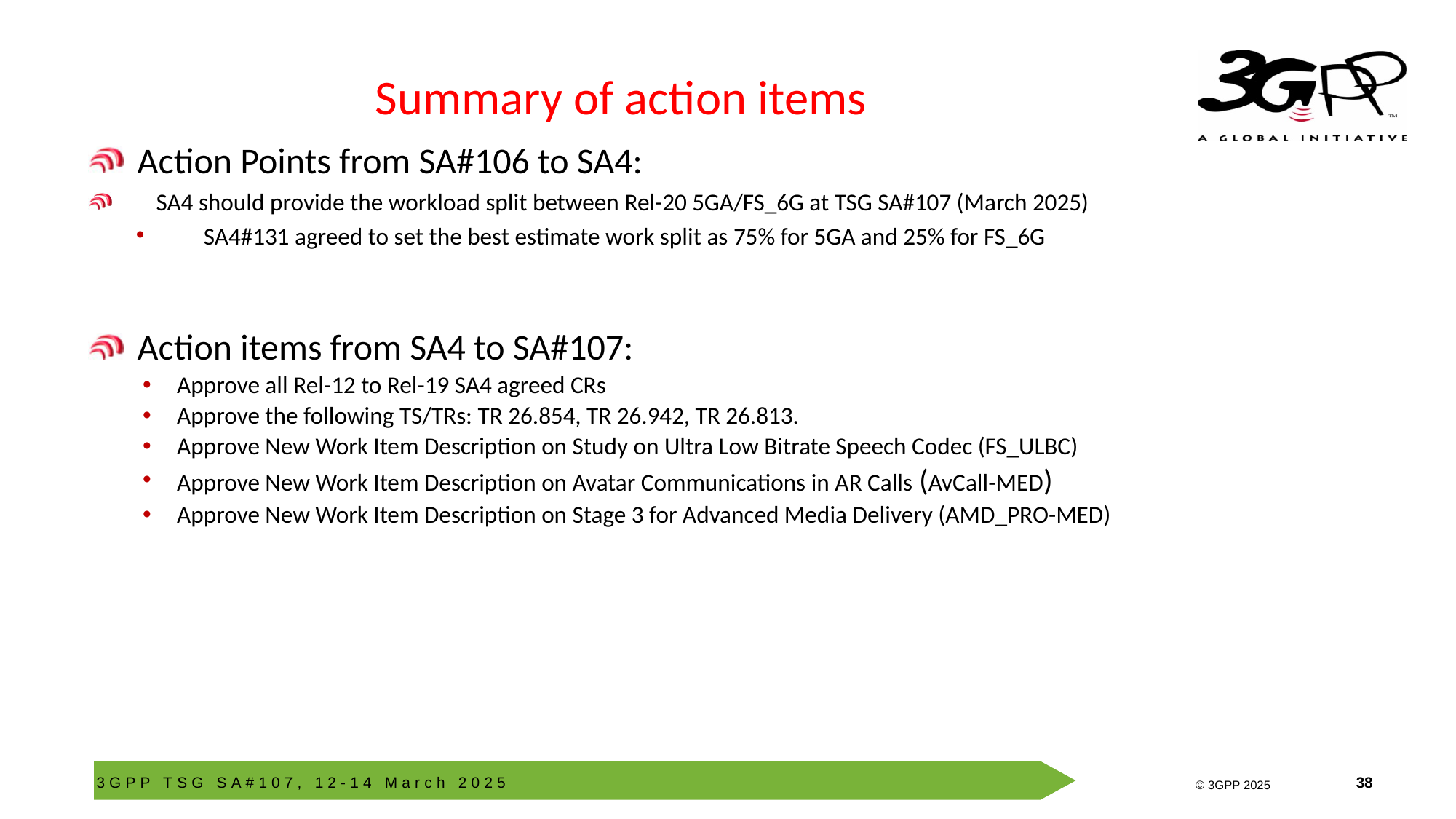

# Summary of action items
 Action Points from SA#106 to SA4:
SA4 should provide the workload split between Rel-20 5GA/FS_6G at TSG SA#107 (March 2025)
SA4#131 agreed to set the best estimate work split as 75% for 5GA and 25% for FS_6G

 Action items from SA4 to SA#107:
Approve all Rel-12 to Rel-19 SA4 agreed CRs
Approve the following TS/TRs: TR 26.854, TR 26.942, TR 26.813.
Approve New Work Item Description on Study on Ultra Low Bitrate Speech Codec (FS_ULBC)
Approve New Work Item Description on Avatar Communications in AR Calls (AvCall-MED)
Approve New Work Item Description on Stage 3 for Advanced Media Delivery (AMD_PRO-MED)